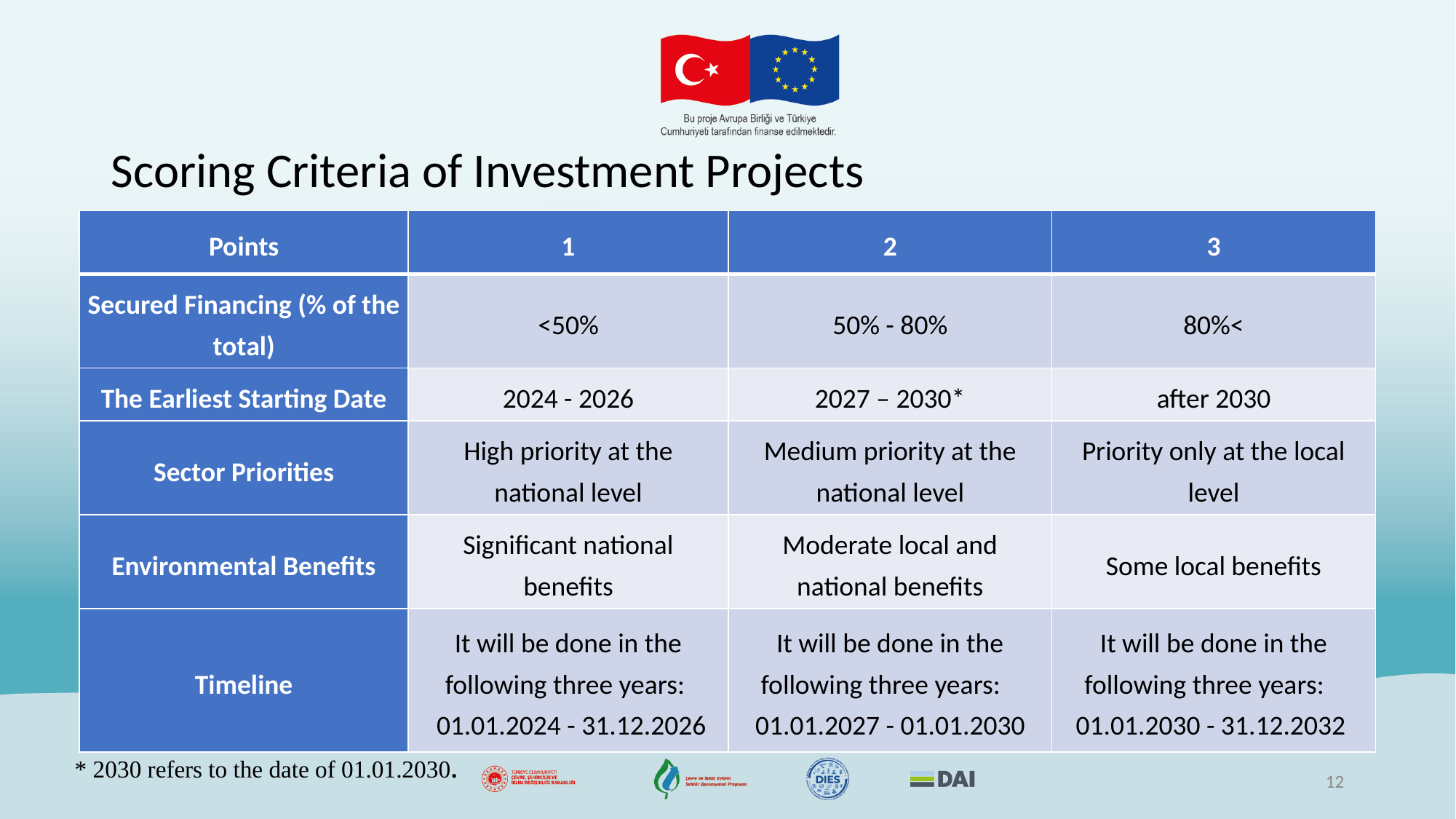

# Scoring Criteria of Investment Projects
| Points | 1 | 2 | 3 |
| --- | --- | --- | --- |
| Secured Financing (% of the total) | <50% | 50% - 80% | 80%< |
| The Earliest Starting Date | 2024 - 2026 | 2027 – 2030\* | after 2030 |
| Sector Priorities | High priority at the national level | Medium priority at the national level | Priority only at the local level |
| Environmental Benefits | Significant national benefits | Moderate local and national benefits | Some local benefits |
| Timeline | It will be done in the following three years: 01.01.2024 - 31.12.2026 | It will be done in the following three years: 01.01.2027 - 01.01.2030 | It will be done in the following three years: 01.01.2030 - 31.12.2032 |
 * 2030 refers to the date of 01.01.2030.
12